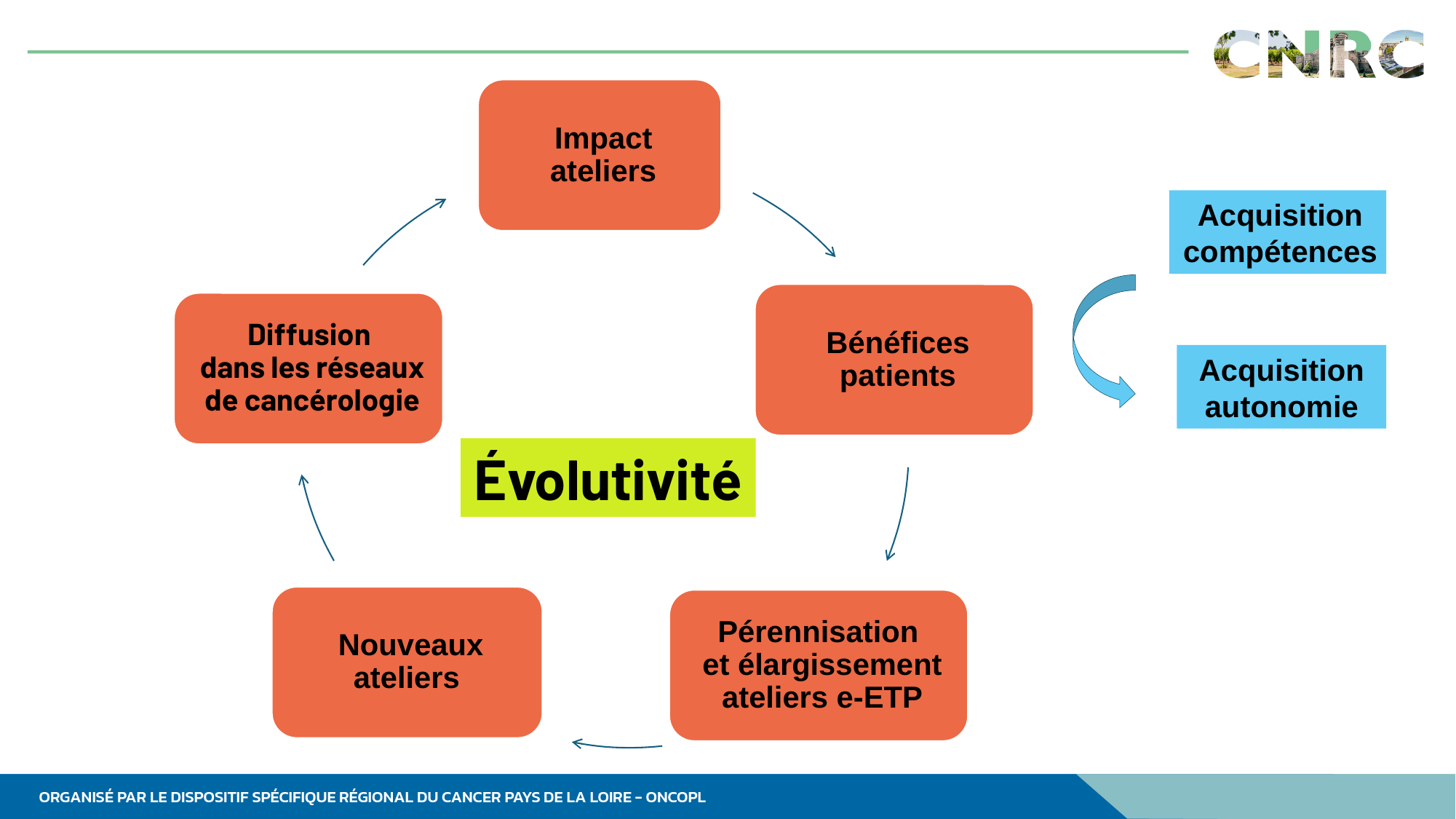

Impact ateliers
Bénéfices patients
Pérennisation
et élargissement ateliers e-ETP
Nouveaux ateliers
Diffusion
dans les réseaux de cancérologie
Acquisition compétences

Acquisition autonomie
Évolutivité